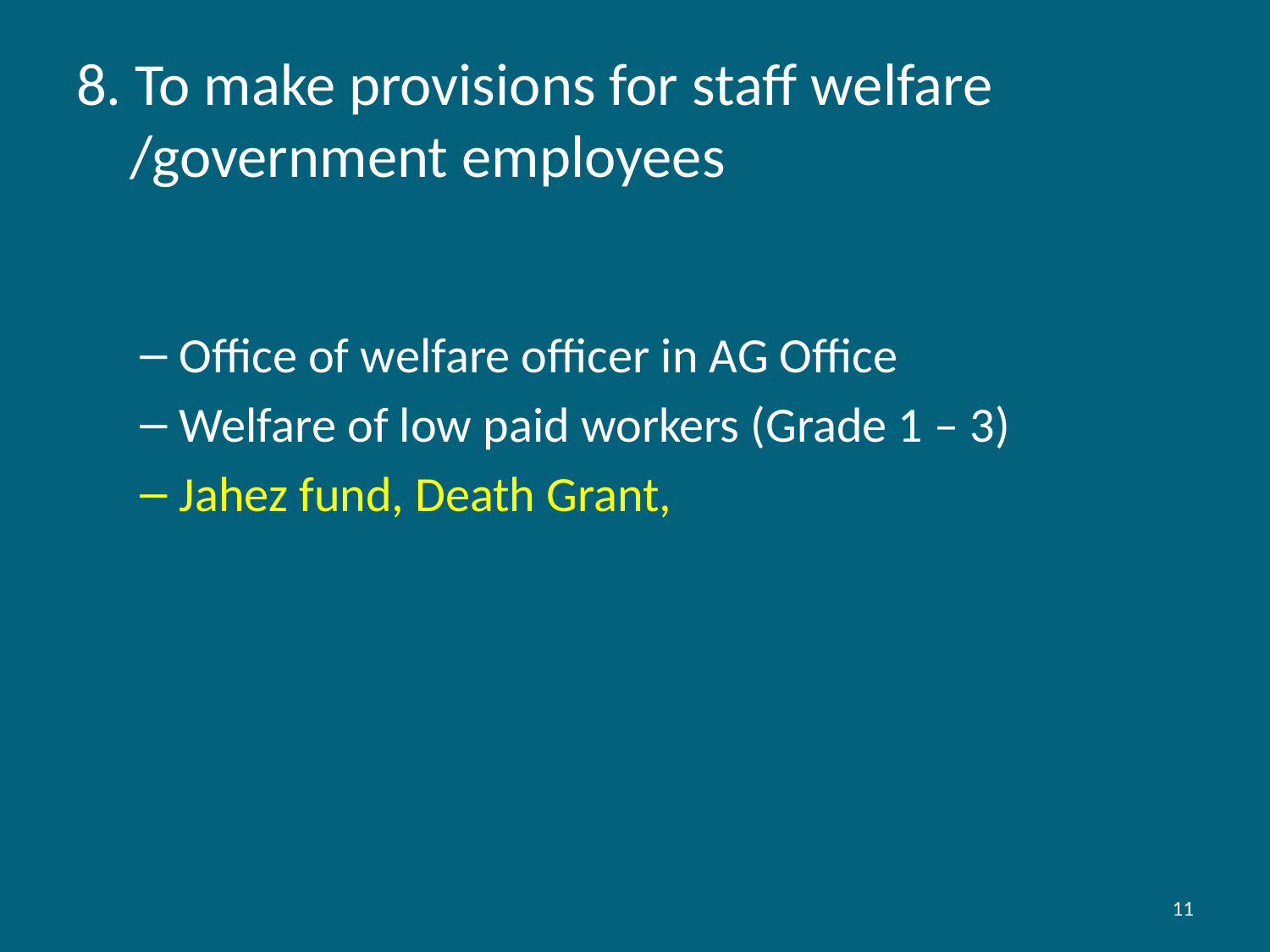

# 8. To make provisions for staff welfare /government employees
Office of welfare officer in AG Office
Welfare of low paid workers (Grade 1 – 3)
Jahez fund, Death Grant,
11